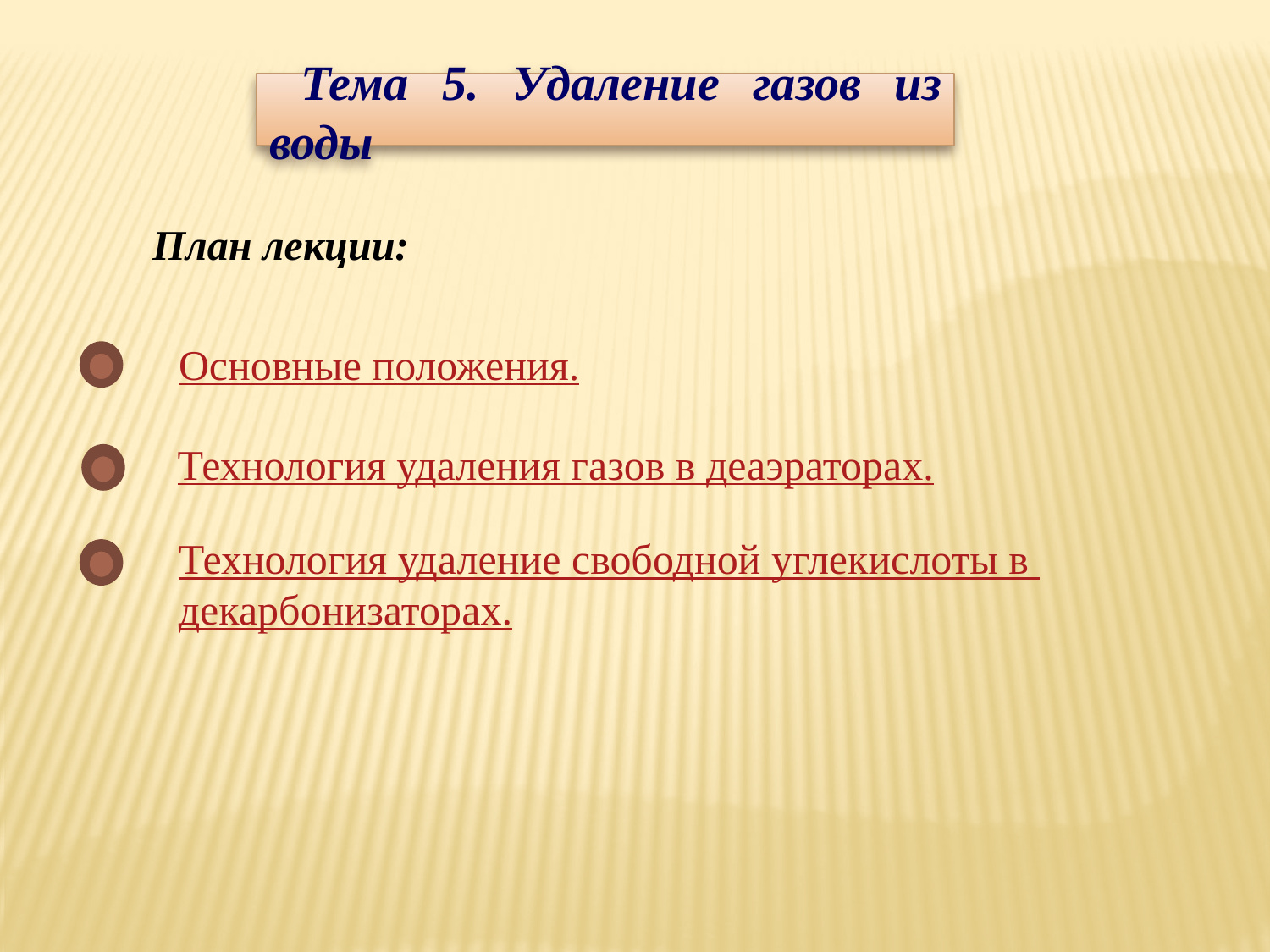

Тема 5. Удаление газов из воды
План лекции:
Основные положения.

Технология удаления газов в деаэраторах.

Технология удаление свободной углекислоты в декарбонизаторах.